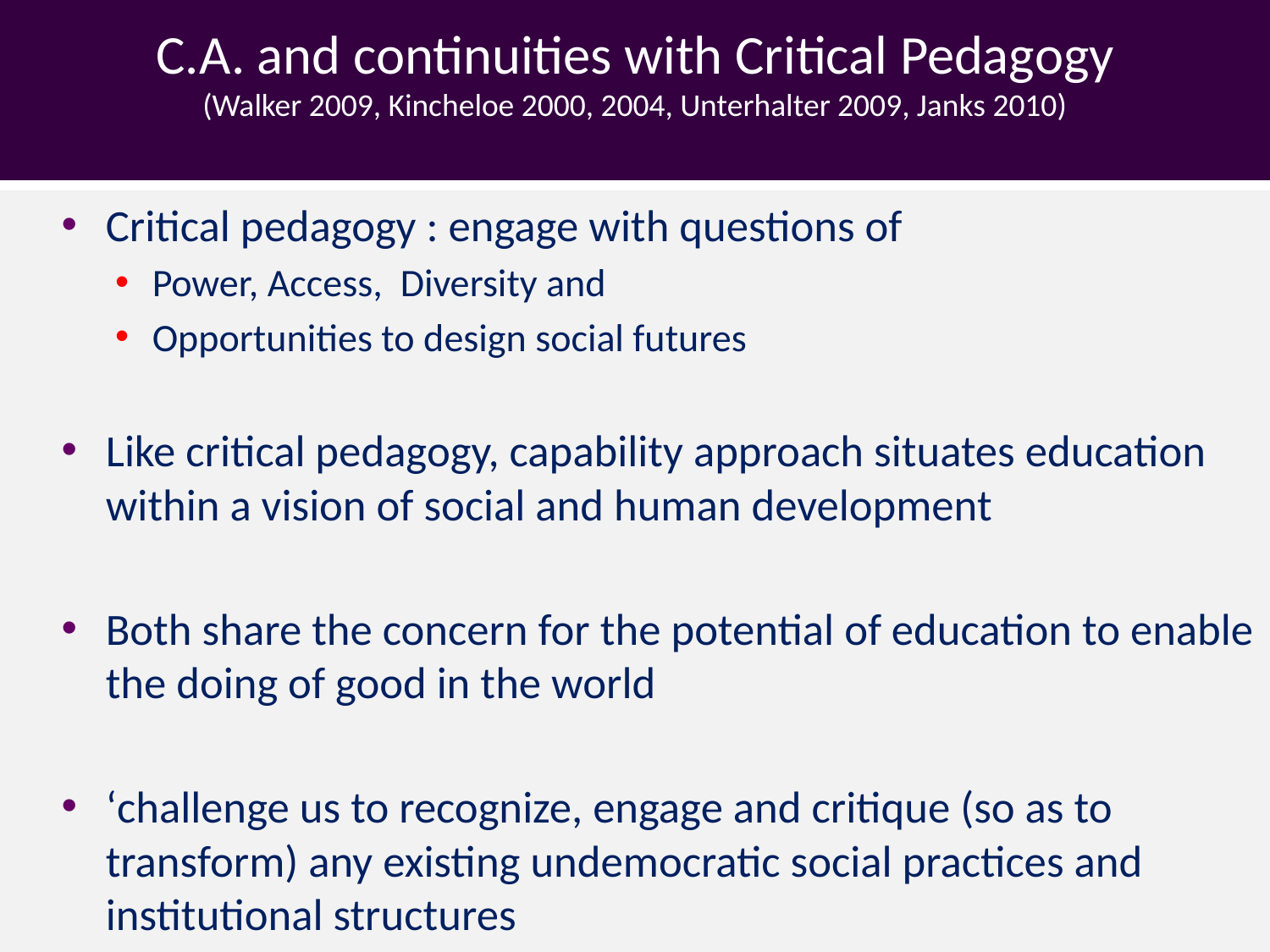

# C.A. and continuities with Critical Pedagogy (Walker 2009, Kincheloe 2000, 2004, Unterhalter 2009, Janks 2010)
Critical pedagogy : engage with questions of
Power, Access,  Diversity and
Opportunities to design social futures

Like critical pedagogy, capability approach situates education within a vision of social and human development

Both share the concern for the potential of education to enable the doing of good in the world

‘challenge us to recognize, engage and critique (so as to transform) any existing undemocratic social practices and institutional structures